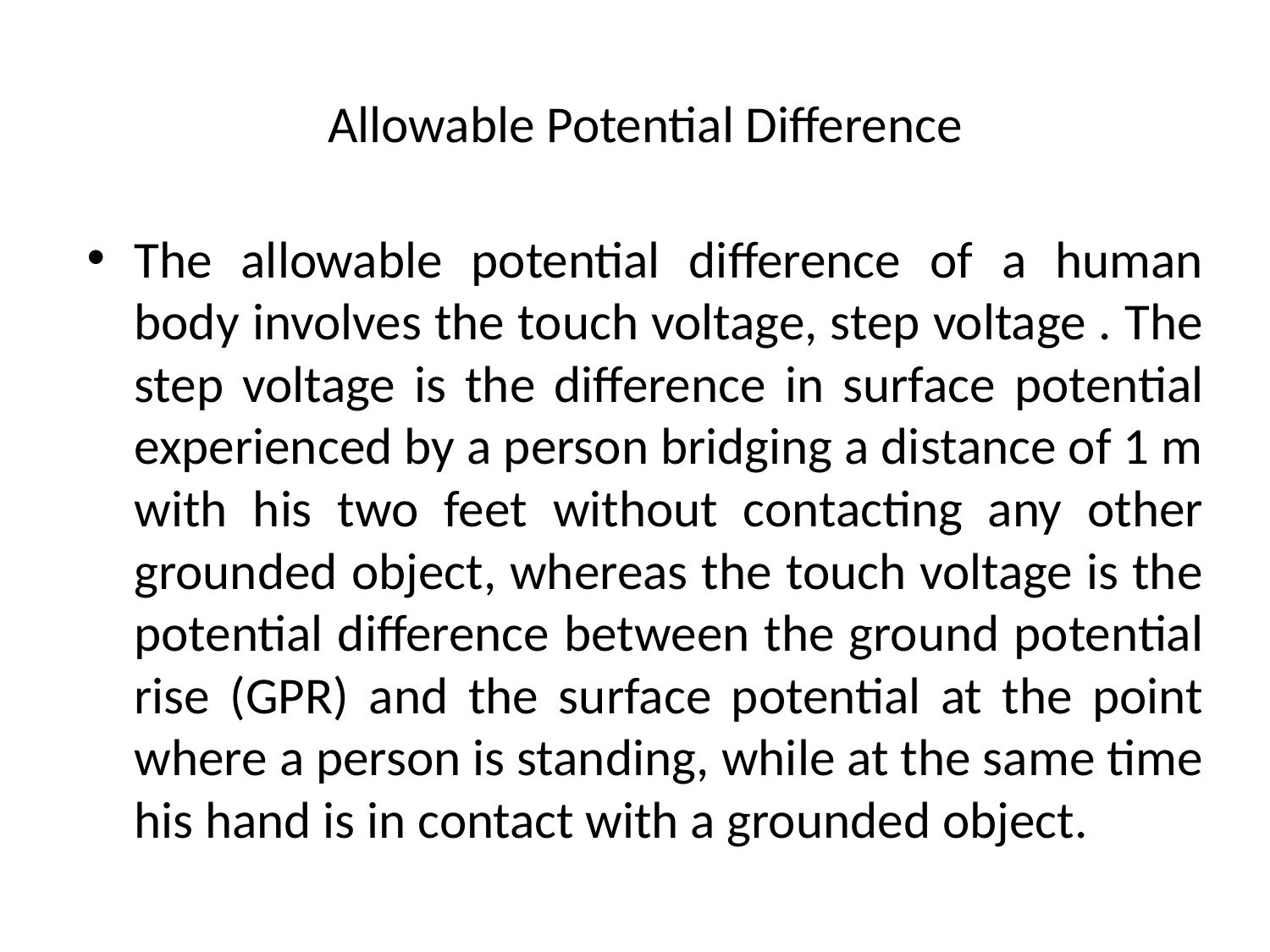

Allowable Potential Difference
The allowable potential difference of a human body involves the touch voltage, step voltage . The step voltage is the difference in surface potential experienced by a person bridging a distance of 1 m with his two feet without contacting any other grounded object, whereas the touch voltage is the potential difference between the ground potential rise (GPR) and the surface potential at the point where a person is standing, while at the same time his hand is in contact with a grounded object.